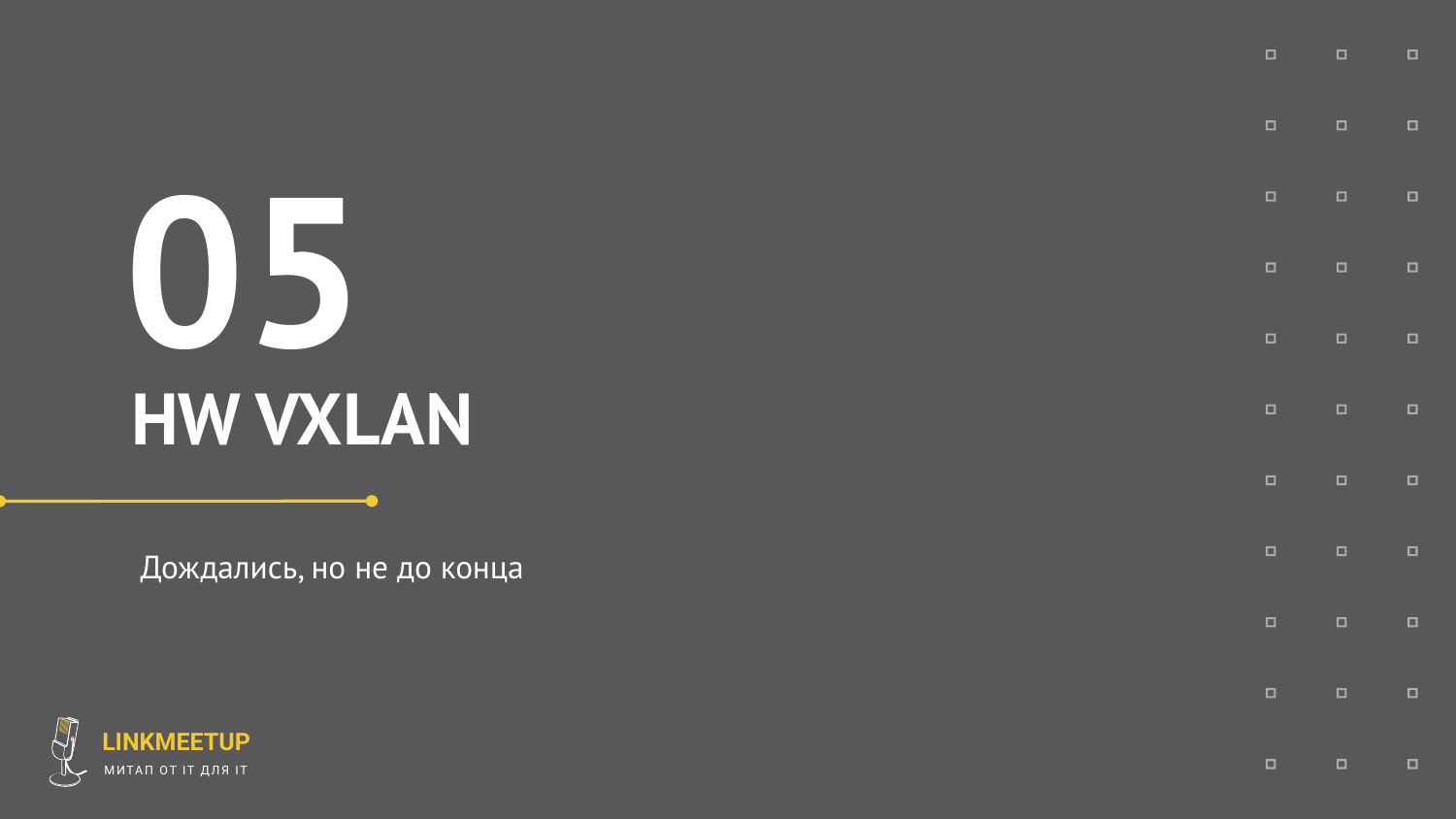

05
HW VXLAN
Дождались, но не до конца

LINKMEETUP
МИТАП ОТ IT ДЛЯ IT